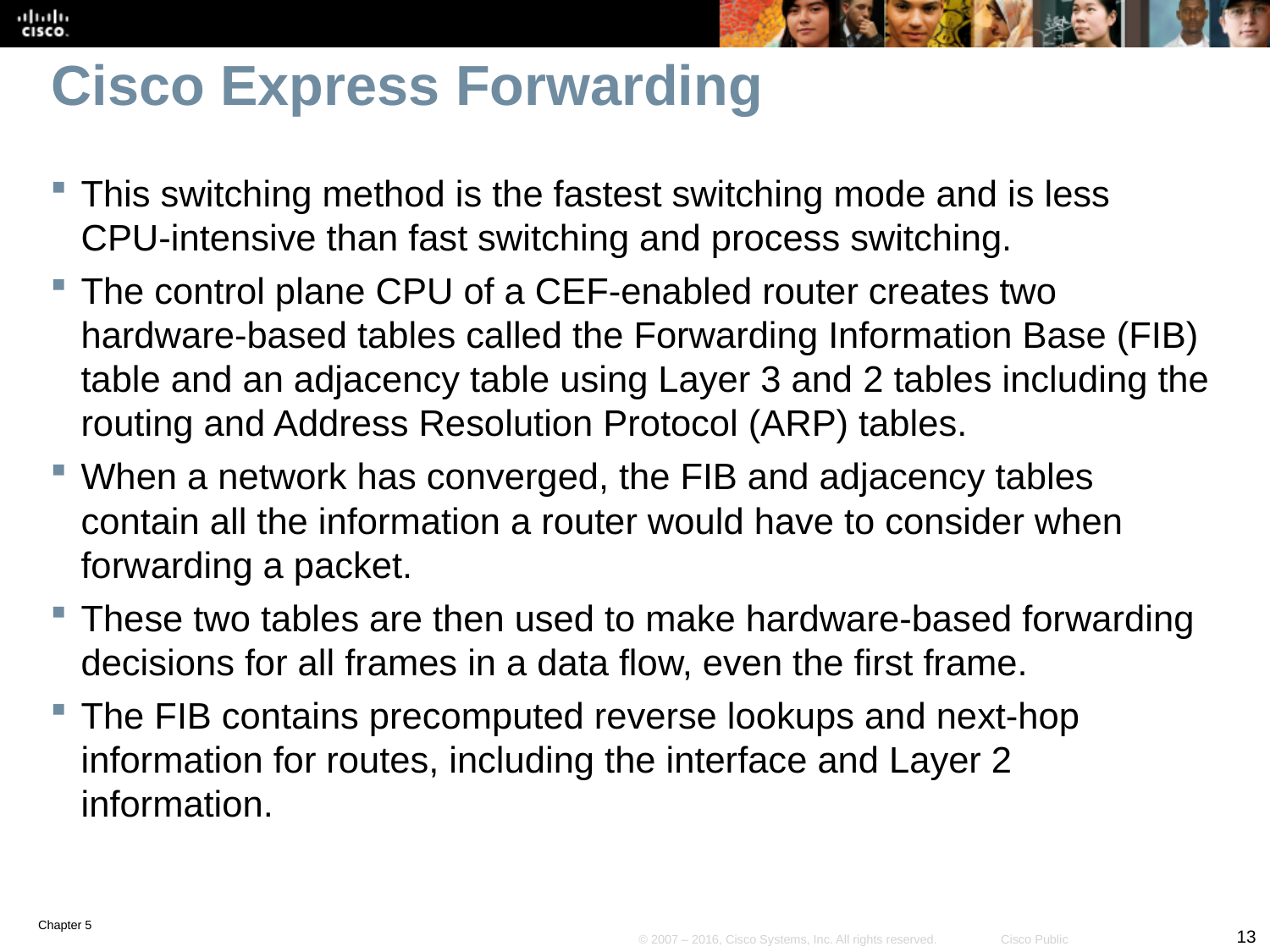

# Cisco Express Forwarding
This switching method is the fastest switching mode and is less CPU-intensive than fast switching and process switching.
The control plane CPU of a CEF-enabled router creates two hardware-based tables called the Forwarding Information Base (FIB) table and an adjacency table using Layer 3 and 2 tables including the routing and Address Resolution Protocol (ARP) tables.
When a network has converged, the FIB and adjacency tables contain all the information a router would have to consider when forwarding a packet.
These two tables are then used to make hardware-based forwarding decisions for all frames in a data flow, even the first frame.
The FIB contains precomputed reverse lookups and next-hop information for routes, including the interface and Layer 2 information.